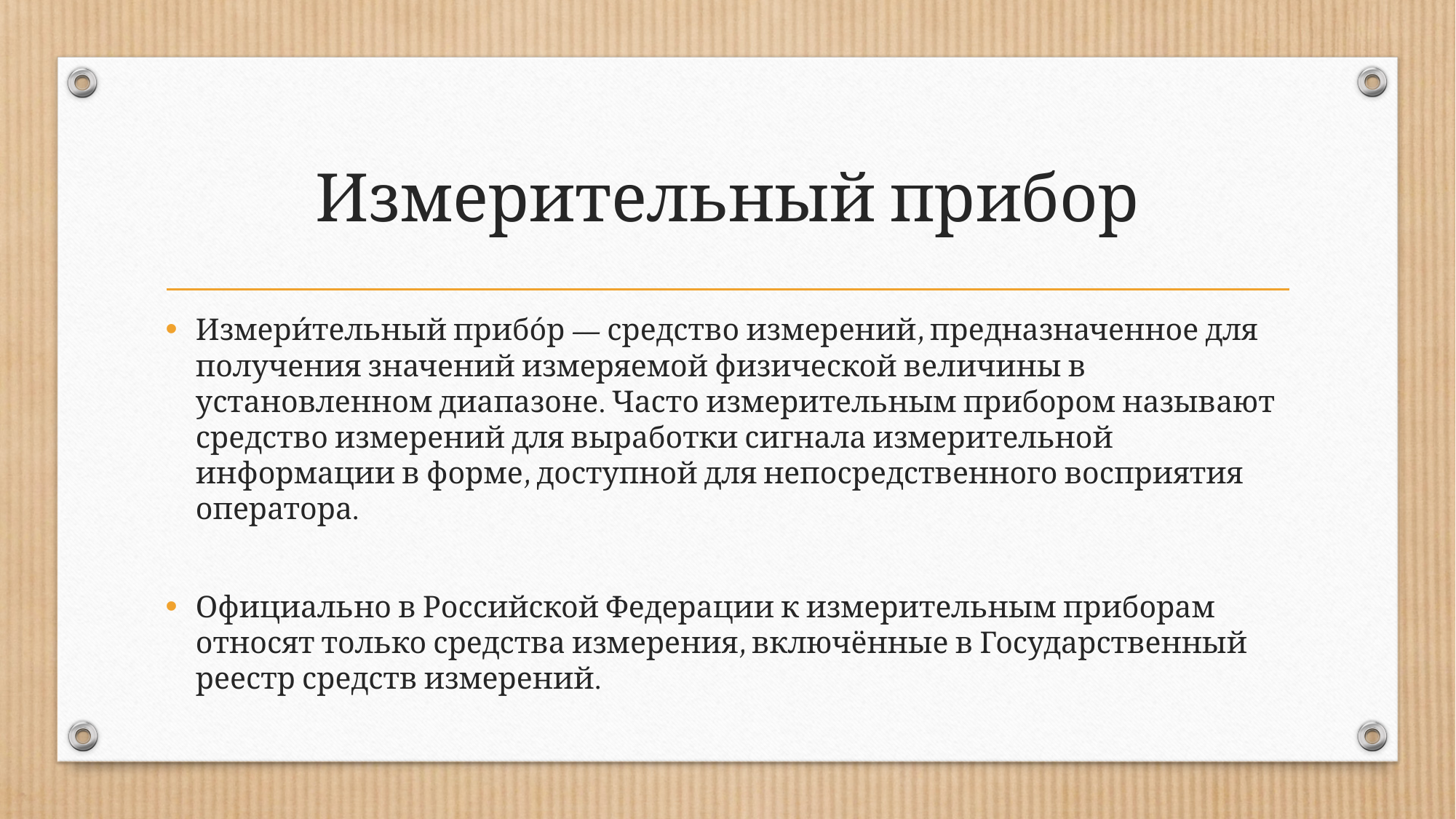

# Измерительный прибор
Измери́тельный прибо́р — средство измерений, предназначенное для получения значений измеряемой физической величины в установленном диапазоне. Часто измерительным прибором называют средство измерений для выработки сигнала измерительной информации в форме, доступной для непосредственного восприятия оператора.

Официально в Российской Федерации к измерительным приборам относят только средства измерения, включённые в Государственный реестр средств измерений.